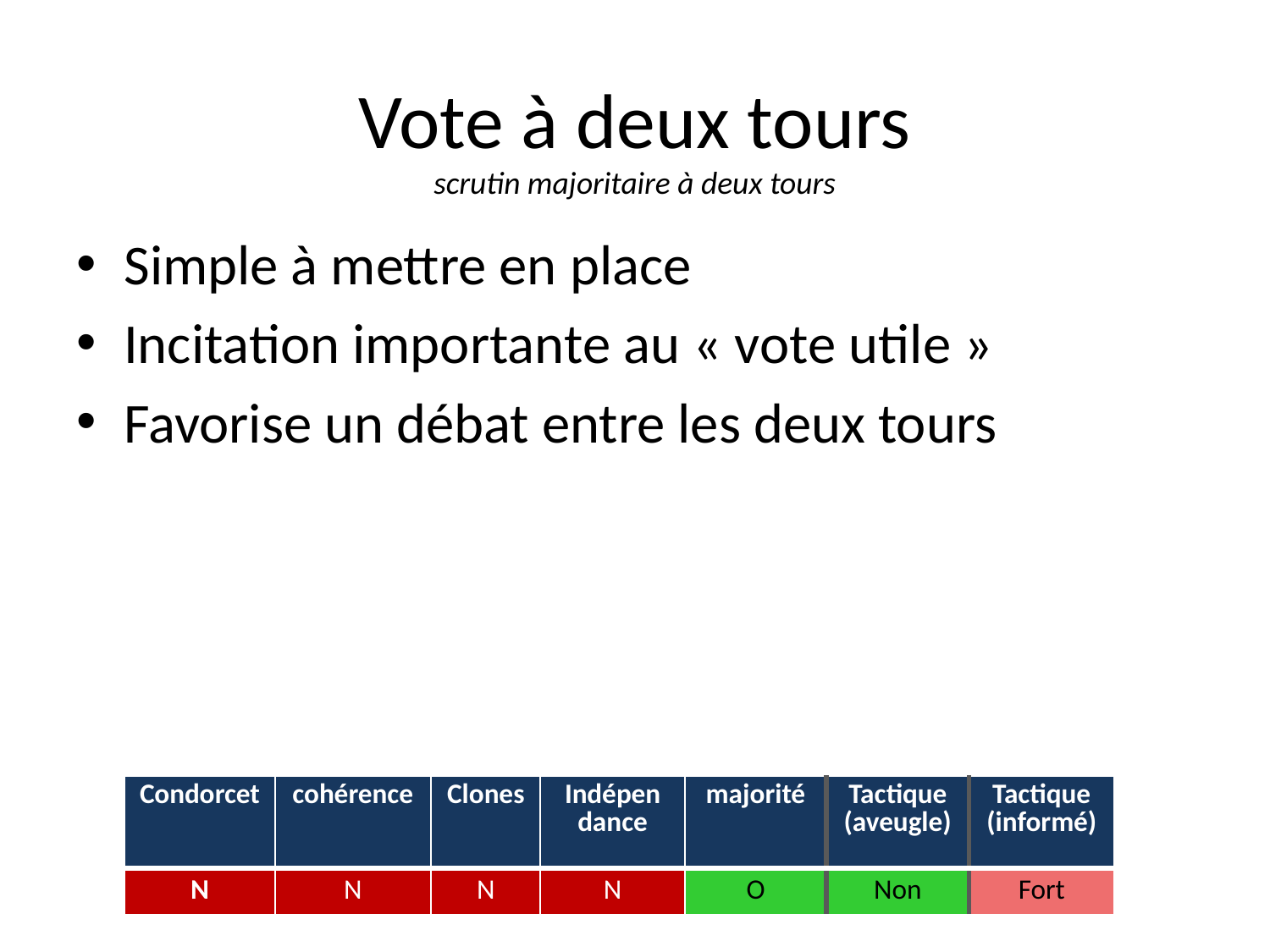

Vote à deux tours
scrutin majoritaire à deux tours
Simple à mettre en place
Incitation importante au « vote utile »
Favorise un débat entre les deux tours
| Condorcet | cohérence | Clones | Indépen dance | majorité | Tactique (aveugle) | Tactique (informé) |
| --- | --- | --- | --- | --- | --- | --- |
| N | N | N | N | O | Non | Fort |